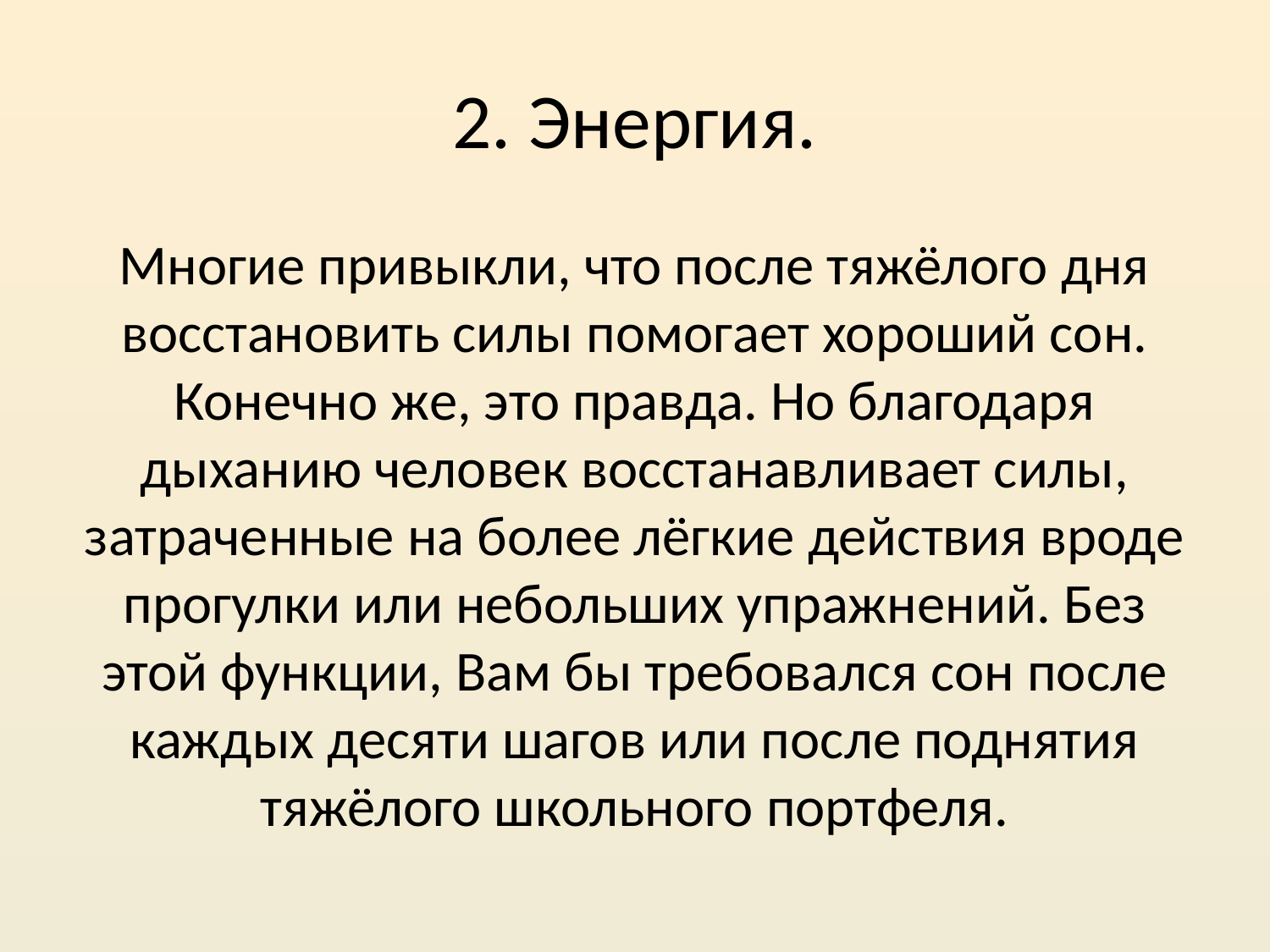

# 2. Энергия.
Многие привыкли, что после тяжёлого дня восстановить силы помогает хороший сон. Конечно же, это правда. Но благодаря дыханию человек восстанавливает силы, затраченные на более лёгкие действия вроде прогулки или небольших упражнений. Без этой функции, Вам бы требовался сон после каждых десяти шагов или после поднятия тяжёлого школьного портфеля.